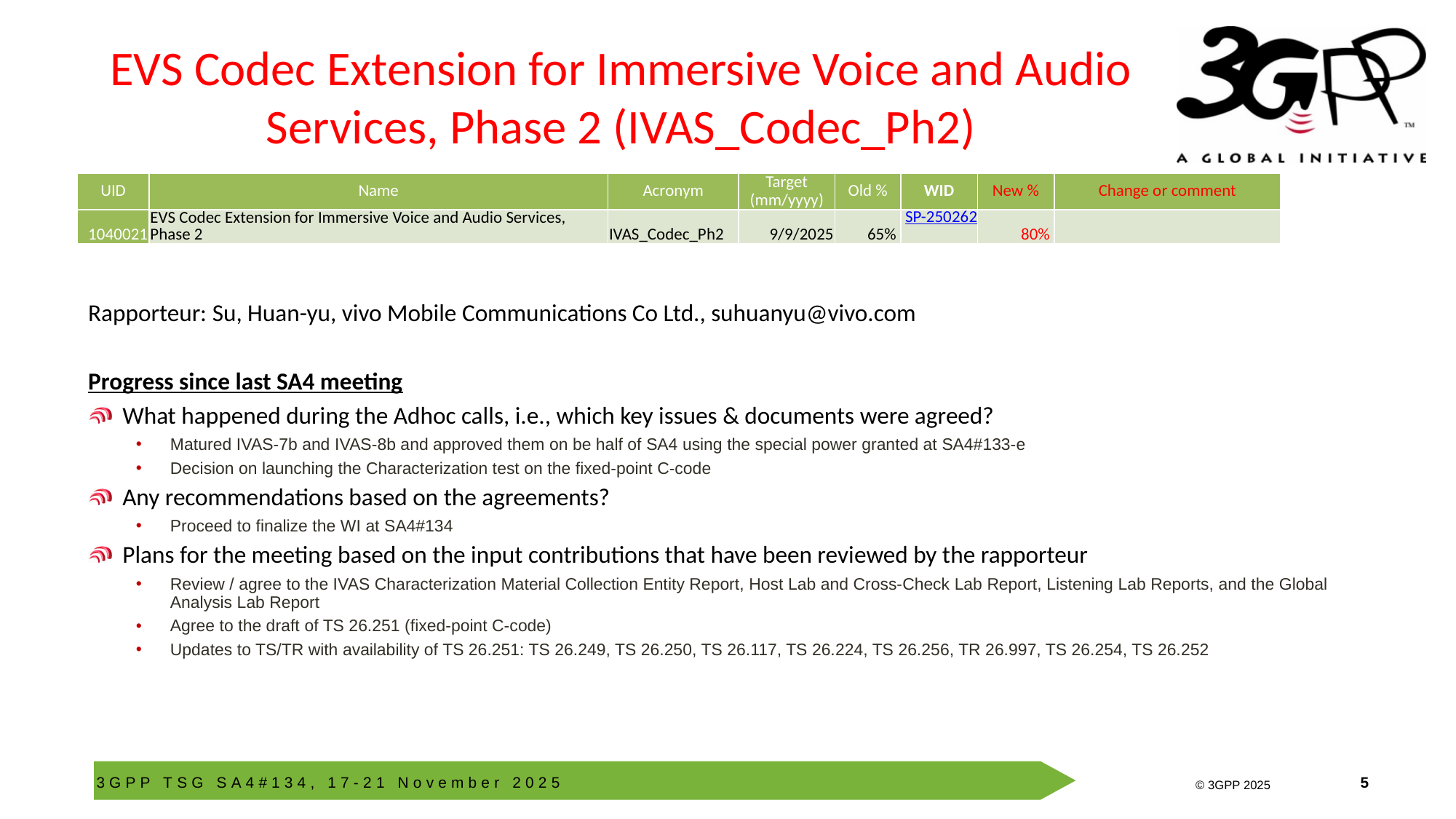

# EVS Codec Extension for Immersive Voice and Audio Services, Phase 2 (IVAS_Codec_Ph2)
| UID | Name | Acronym | Target (mm/yyyy) | Old % | WID | New % | Change or comment |
| --- | --- | --- | --- | --- | --- | --- | --- |
| 1040021 | EVS Codec Extension for Immersive Voice and Audio Services, Phase 2 | IVAS\_Codec\_Ph2 | 9/9/2025 | 65% | SP-250262 | 80% |  |
Rapporteur: Su, Huan-yu, vivo Mobile Communications Co Ltd., suhuanyu@vivo.com

Progress since last SA4 meeting
What happened during the Adhoc calls, i.e., which key issues & documents were agreed?
Matured IVAS-7b and IVAS-8b and approved them on be half of SA4 using the special power granted at SA4#133-e
Decision on launching the Characterization test on the fixed-point C-code
Any recommendations based on the agreements?
Proceed to finalize the WI at SA4#134
Plans for the meeting based on the input contributions that have been reviewed by the rapporteur
Review / agree to the IVAS Characterization Material Collection Entity Report, Host Lab and Cross-Check Lab Report, Listening Lab Reports, and the Global Analysis Lab Report
Agree to the draft of TS 26.251 (fixed-point C-code)
Updates to TS/TR with availability of TS 26.251: TS 26.249, TS 26.250, TS 26.117, TS 26.224, TS 26.256, TR 26.997, TS 26.254, TS 26.252